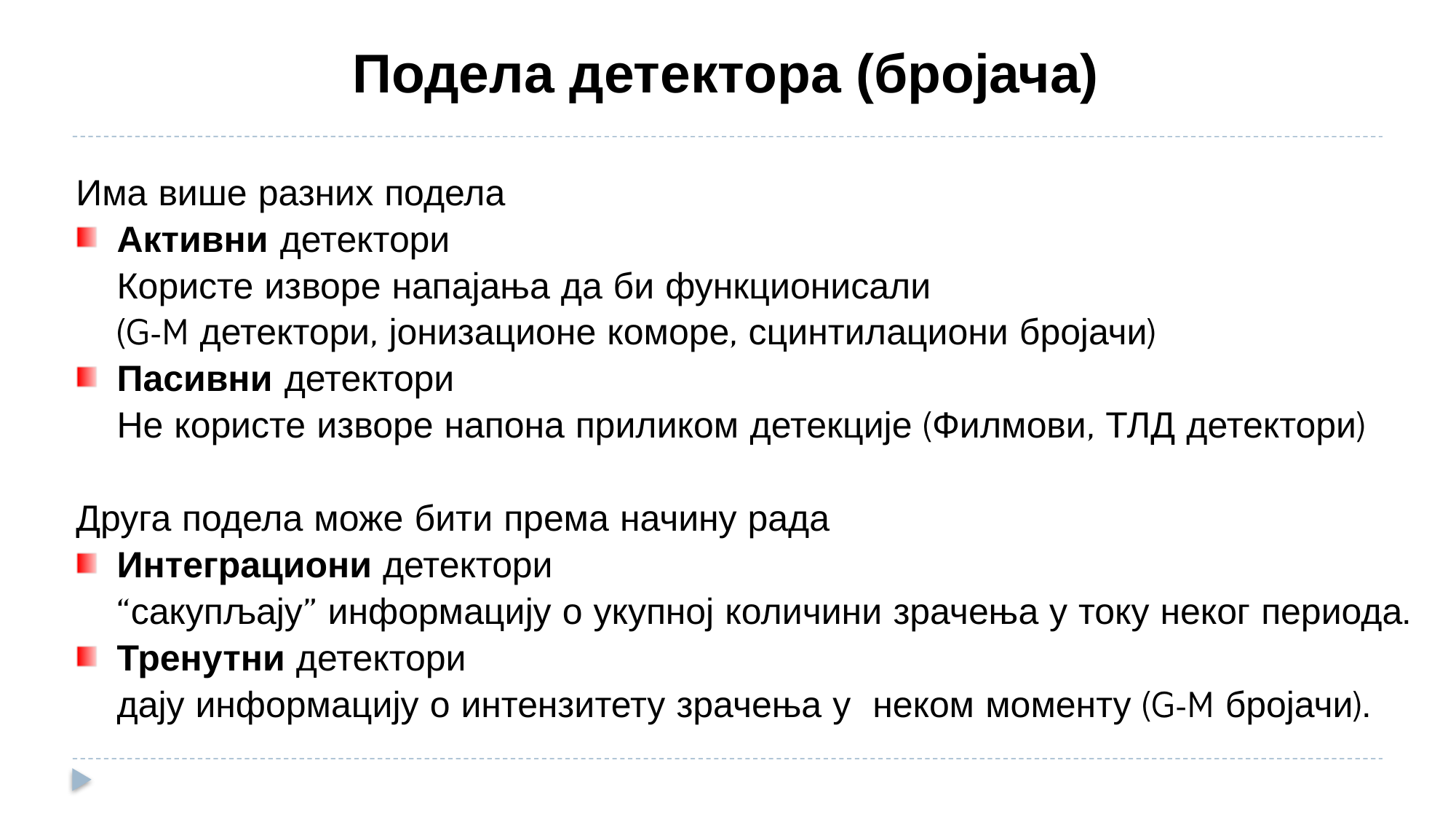

# Подела детектора (бројача)
Има више разних подела
Активни детектори
	Користе изворе напајања да би функционисали
	(G-M детектори, јонизационе коморе, сцинтилациони бројачи)
Пасивни детектори
	Не користе изворе напона приликом детекције (Филмови, ТЛД детектори)

Друга подела може бити према начину рада
Интеграциони детектори
	“сакупљају” информацију о укупној количини зрачења у току неког периода.
Тренутни детектори
	дају информацију о интензитету зрачења у  неком моменту (G-M бројачи).